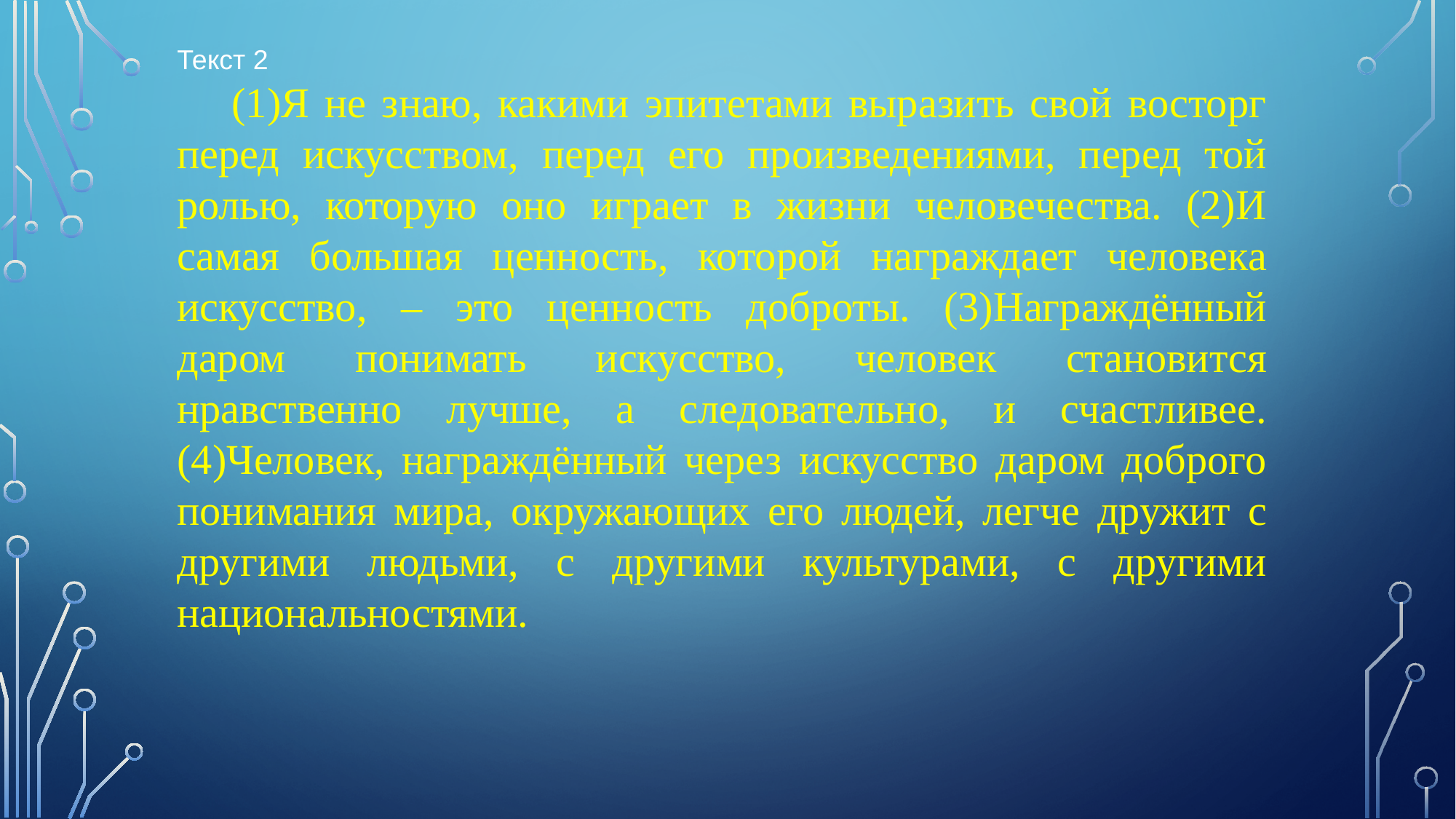

Текст 2
(1)Я не знаю, какими эпитетами выразить свой восторг перед искусством, перед его произведениями, перед той ролью, которую оно играет в жизни человечества. (2)И самая большая ценность, которой награждает человека искусство, – это ценность доброты. (3)Награждённый даром понимать искусство, человек становится нравственно лучше, а следовательно, и счастливее. (4)Человек, награждённый через искусство даром доброго понимания мира, окружающих его людей, легче дружит с другими людьми, с другими культурами, с другими национальностями.